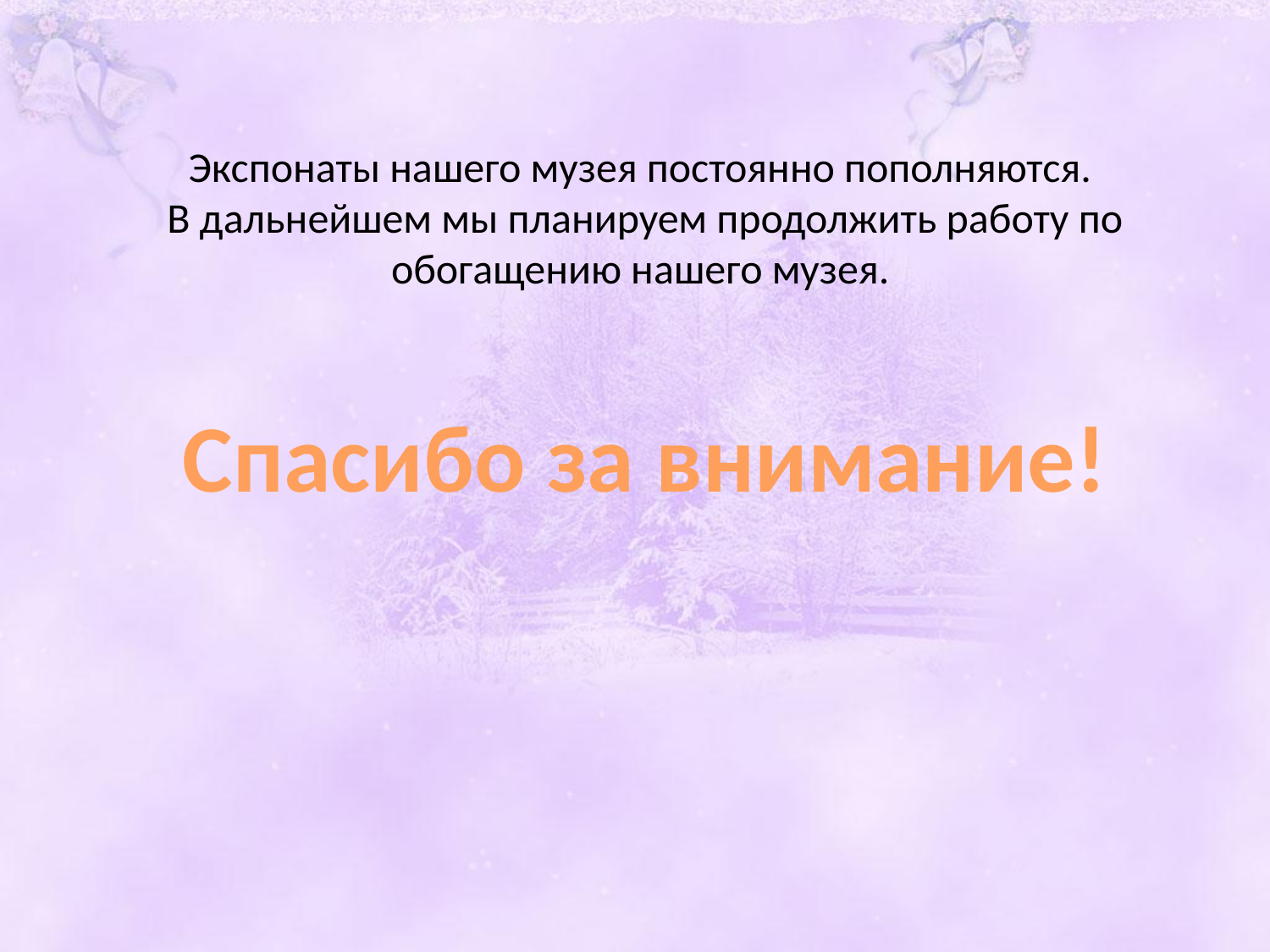

Экспонаты нашего музея постоянно пополняются.
В дальнейшем мы планируем продолжить работу по обогащению нашего музея.

Спасибо за внимание!